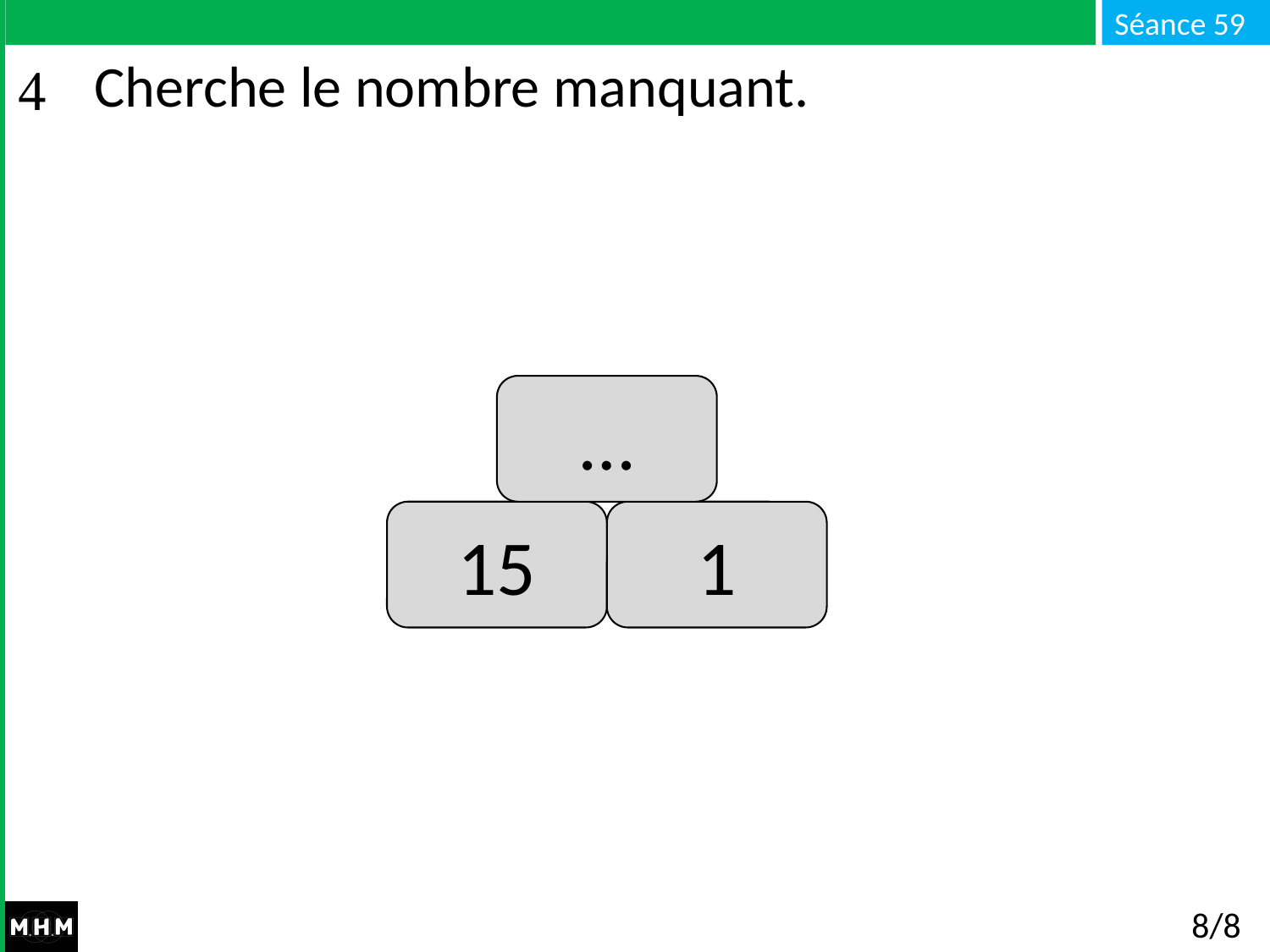

# Cherche le nombre manquant.
…
1
15
8/8